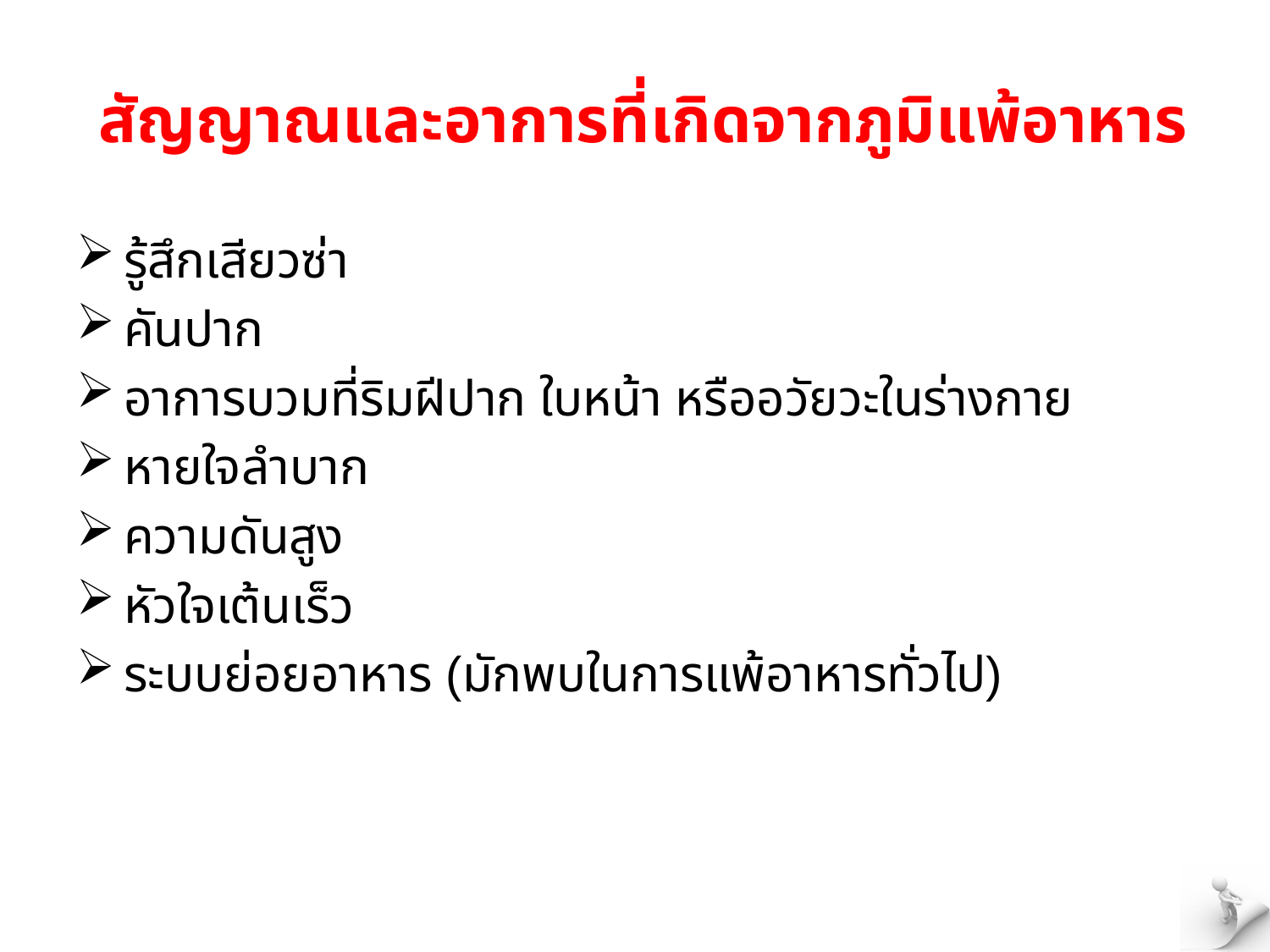

# สัญญาณและอาการที่เกิดจากภูมิแพ้อาหาร
รู้สึกเสียวซ่า
คันปาก
อาการบวมที่ริมฝีปาก ใบหน้า หรืออวัยวะในร่างกาย
หายใจลำบาก
ความดันสูง
หัวใจเต้นเร็ว
ระบบย่อยอาหาร (มักพบในการแพ้อาหารทั่วไป)